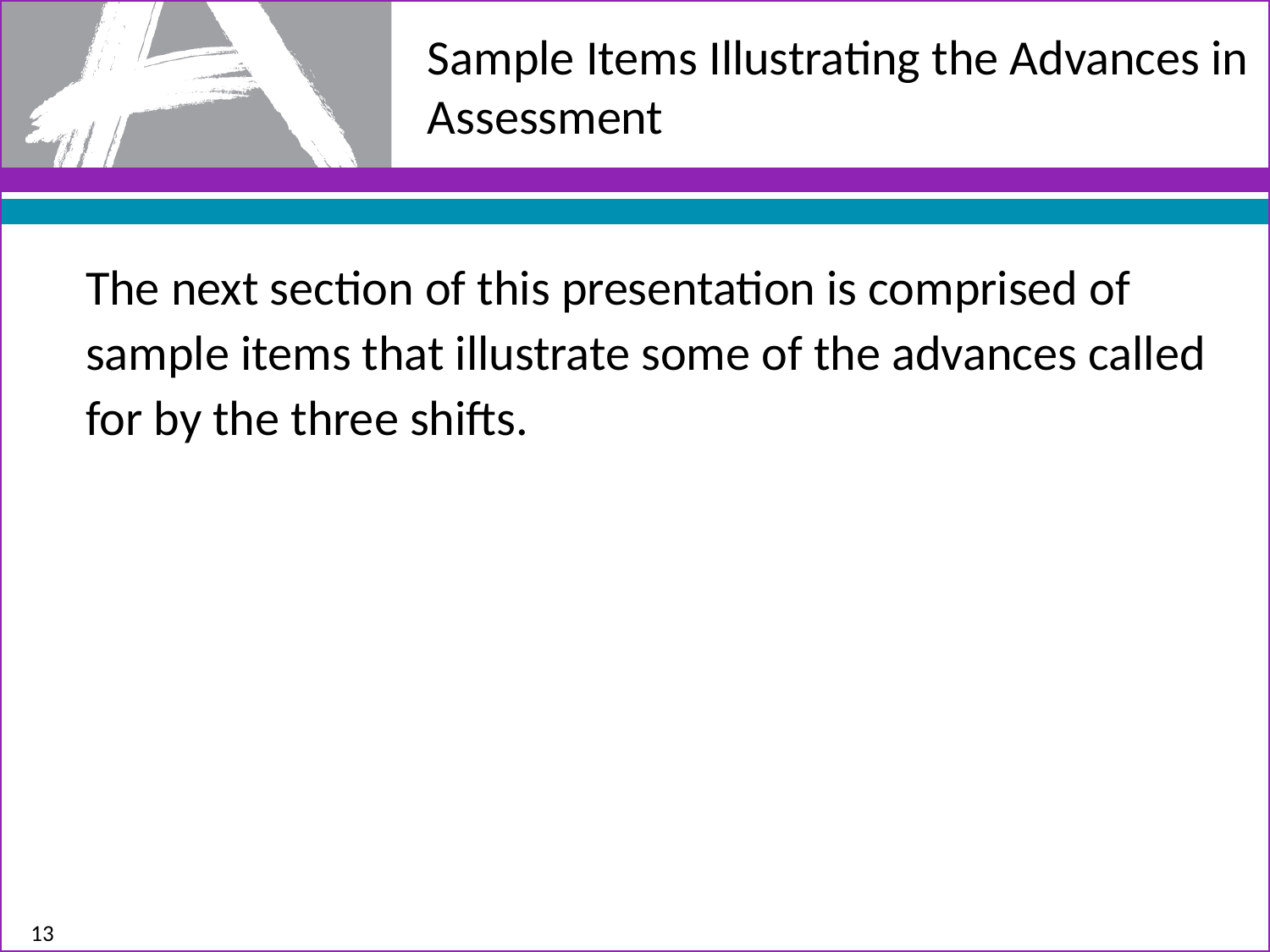

# Sample Items Illustrating the Advances in Assessment
The next section of this presentation is comprised of sample items that illustrate some of the advances called for by the three shifts.

13